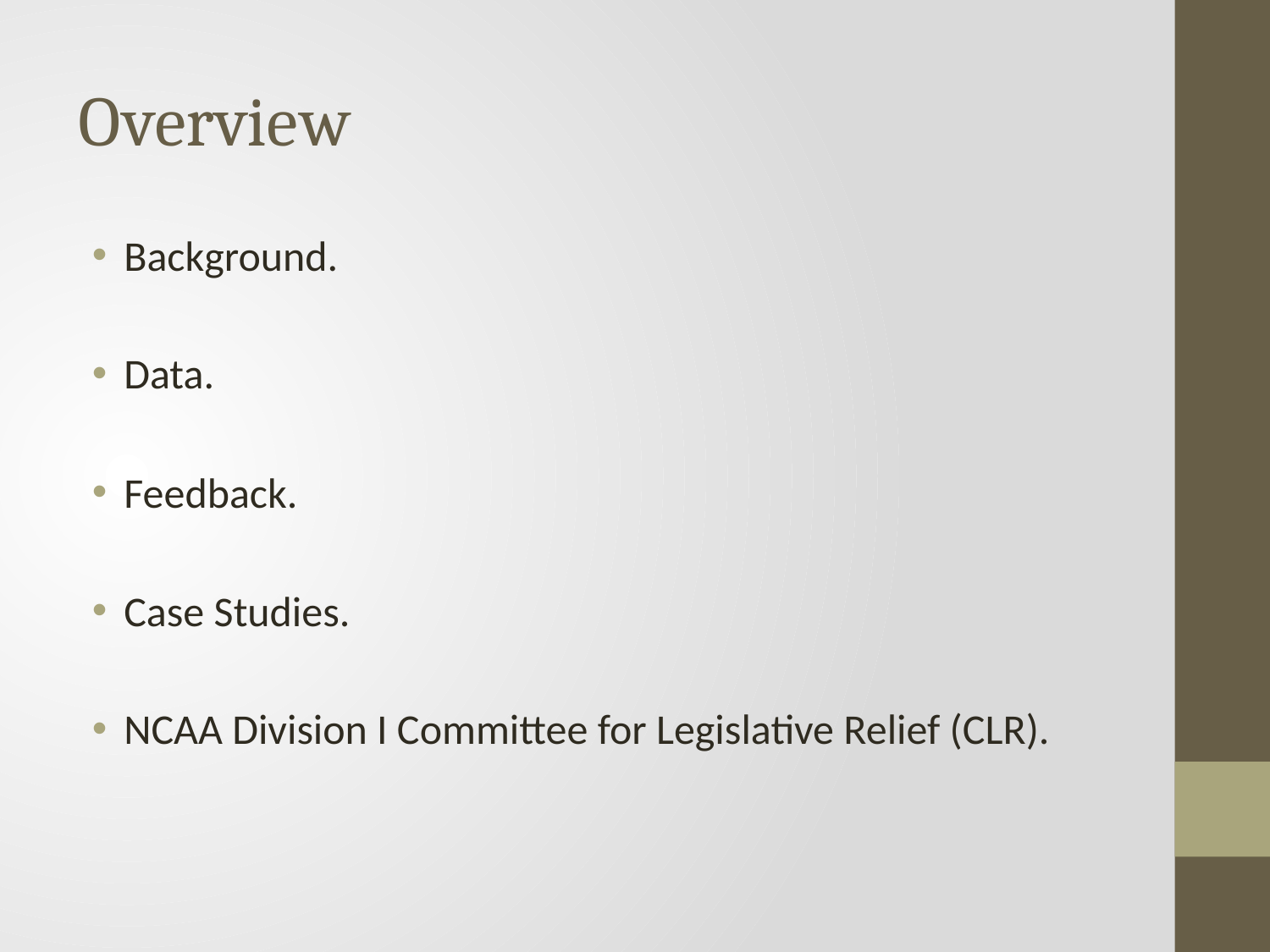

# Overview
Background.

Data.

Feedback.

Case Studies.

NCAA Division I Committee for Legislative Relief (CLR).